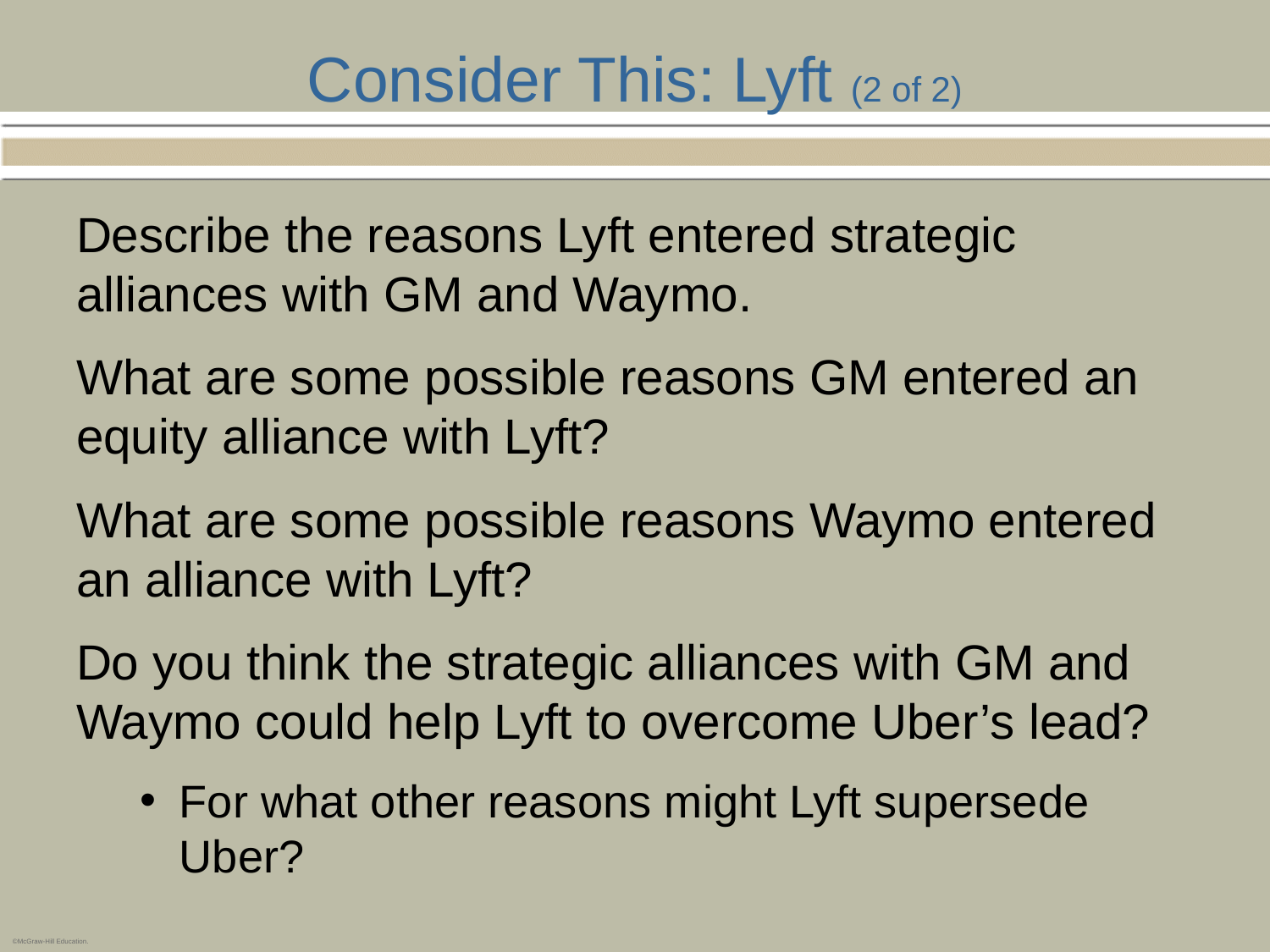

# Consider This: Lyft (2 of 2)
Describe the reasons Lyft entered strategic alliances with GM and Waymo.
What are some possible reasons GM entered an equity alliance with Lyft?
What are some possible reasons Waymo entered an alliance with Lyft?
Do you think the strategic alliances with GM and Waymo could help Lyft to overcome Uber’s lead?
For what other reasons might Lyft supersede Uber?